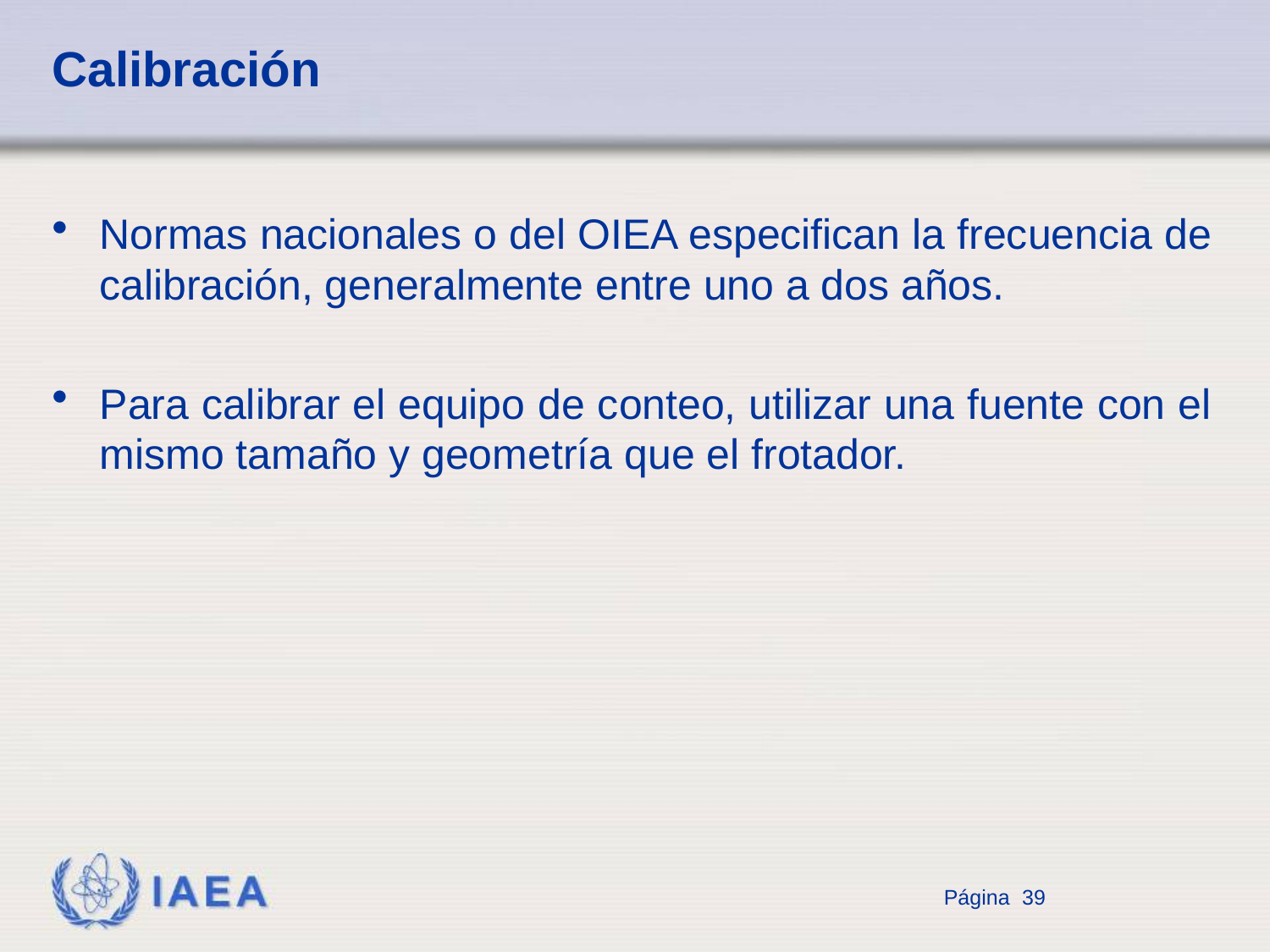

# Calibración
Normas nacionales o del OIEA especifican la frecuencia de calibración, generalmente entre uno a dos años.

Para calibrar el equipo de conteo, utilizar una fuente con el mismo tamaño y geometría que el frotador.